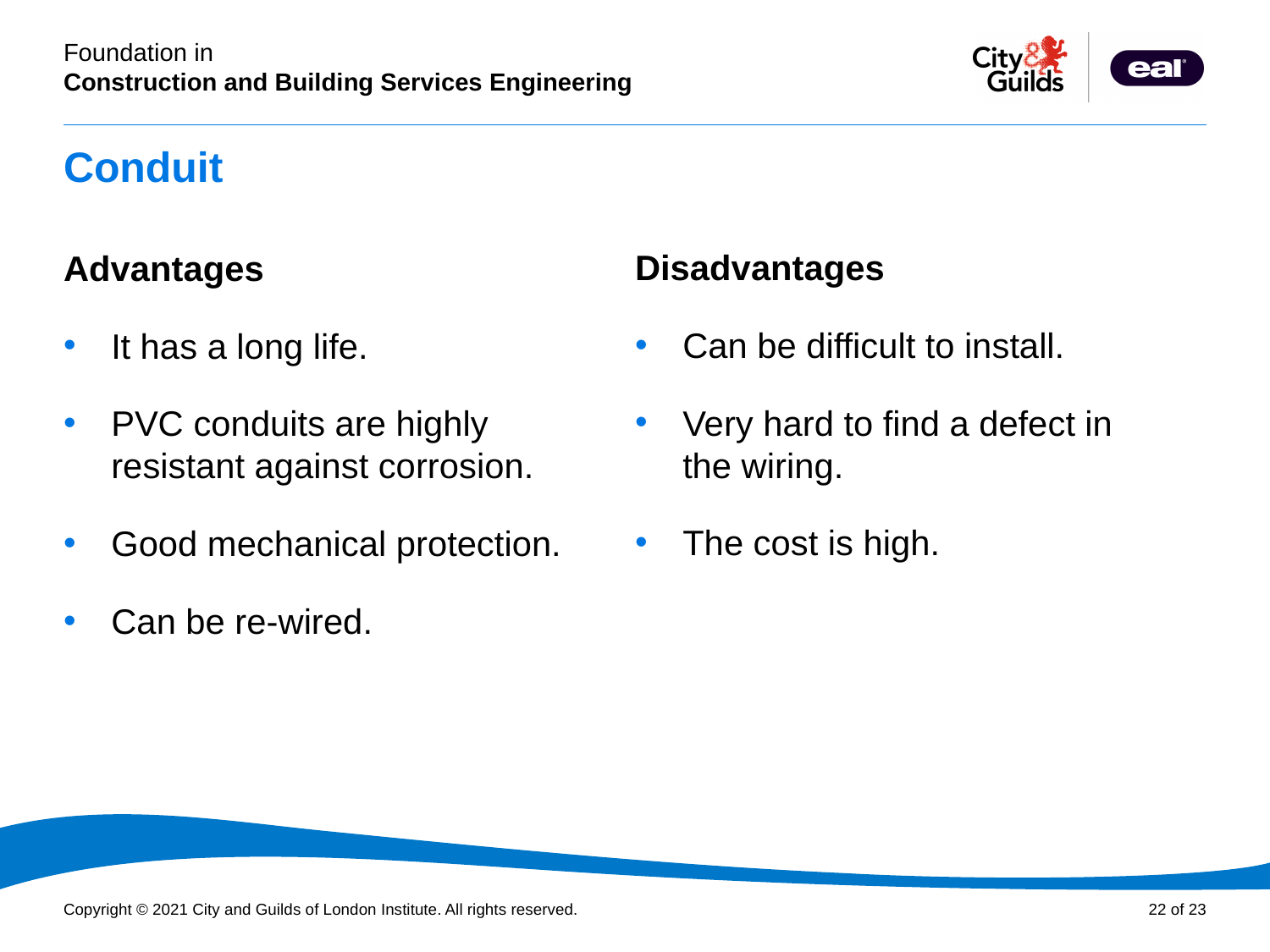

# Conduit
Disadvantages
Can be difficult to install.
Very hard to find a defect in
the wiring.
The cost is high.

Advantages
It has a long life.
PVC conduits are highly
resistant against corrosion.
Good mechanical protection.
Can be re-wired.